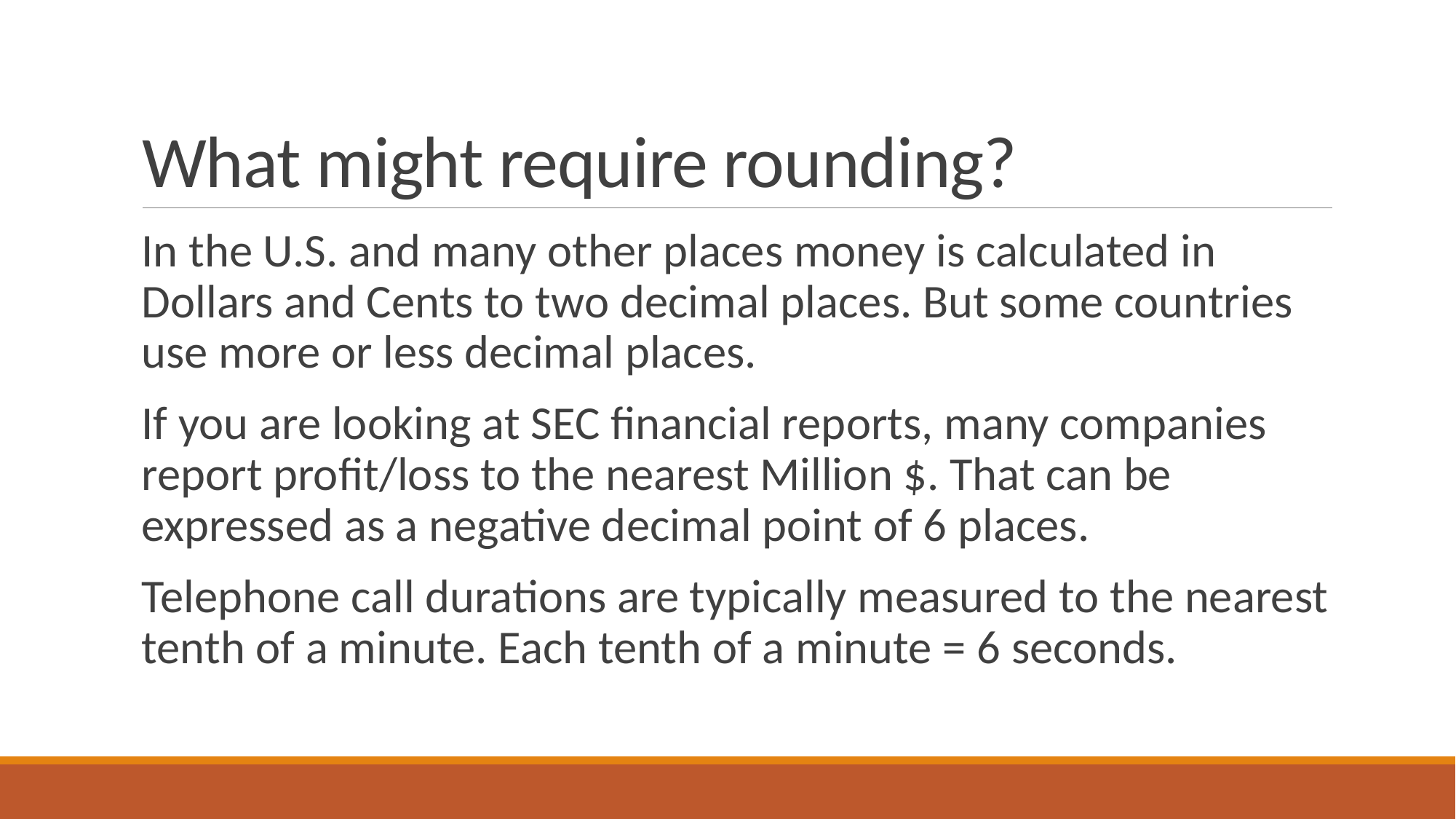

# What might require rounding?
In the U.S. and many other places money is calculated in Dollars and Cents to two decimal places. But some countries use more or less decimal places.
If you are looking at SEC financial reports, many companies report profit/loss to the nearest Million $. That can be expressed as a negative decimal point of 6 places.
Telephone call durations are typically measured to the nearest tenth of a minute. Each tenth of a minute = 6 seconds.